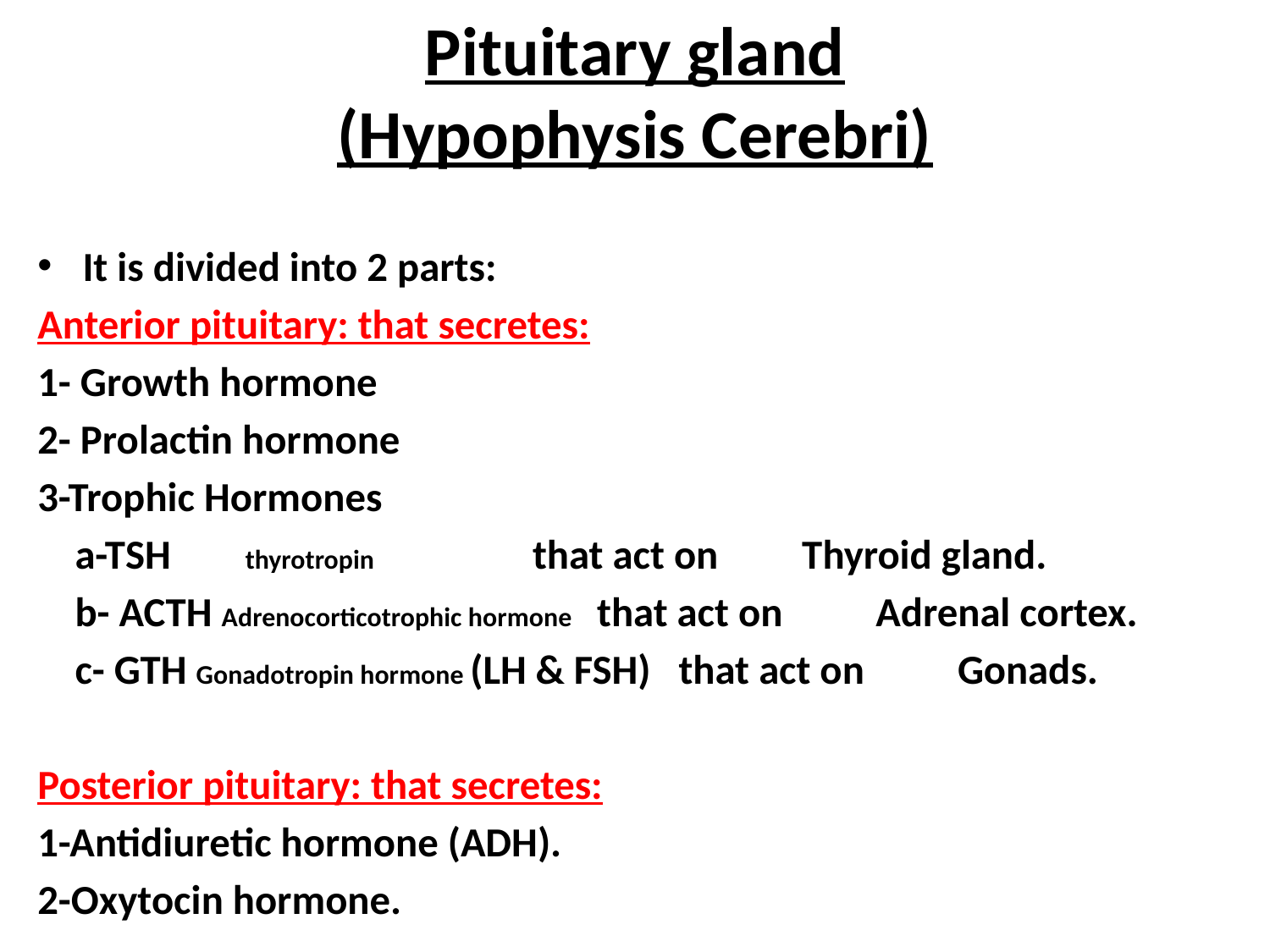

# Pituitary gland (Hypophysis Cerebri)

It is divided into 2 parts:
Anterior pituitary: that secretes:
1- Growth hormone
2- Prolactin hormone
3-Trophic Hormones
    a-TSH        thyrotropin                 that act on         Thyroid gland.
    b- ACTH Adrenocorticotrophic hormone   that act on          Adrenal cortex.
    c- GTH Gonadotropin hormone (LH & FSH)   that act on          Gonads.

Posterior pituitary: that secretes:
1-Antidiuretic hormone (ADH).
2-Oxytocin hormone.